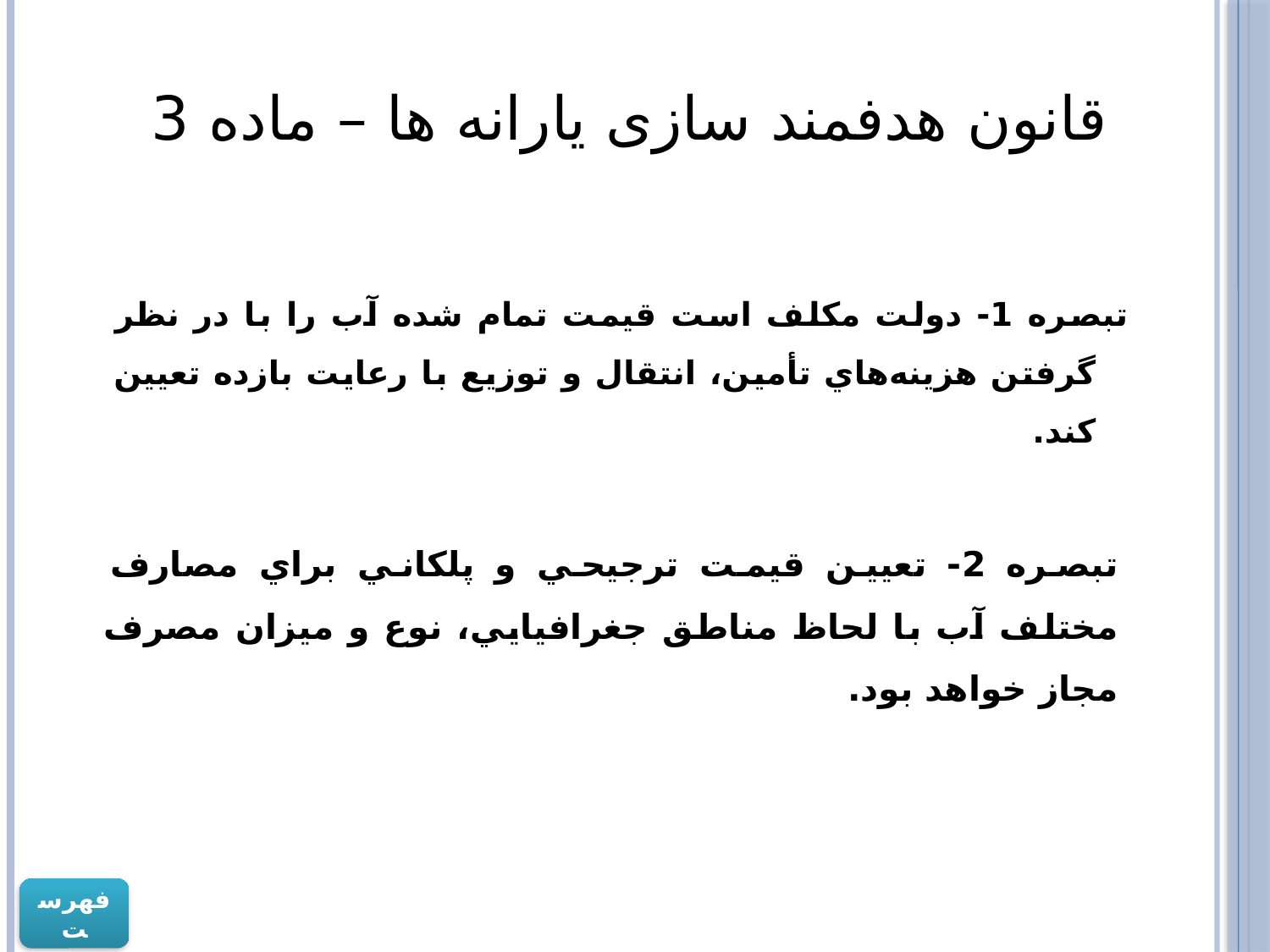

# قانون هدفمند سازی یارانه ها – ماده 3
تبصره 1- دولت مكلف است قيمت تمام شده آب را ‌با در نظر گرفتن هزينه‌هاي تأمين، انتقال و توزيع با رعايت ‌بازده تعيين كند.

تبصره 2- تعيين قيمت ‌ترجيحي و پلكاني براي مصارف مختلف آب با لحاظ مناطق جغرافيايي، نوع و ميزان مصرف مجاز خواهد بود.
فهرست